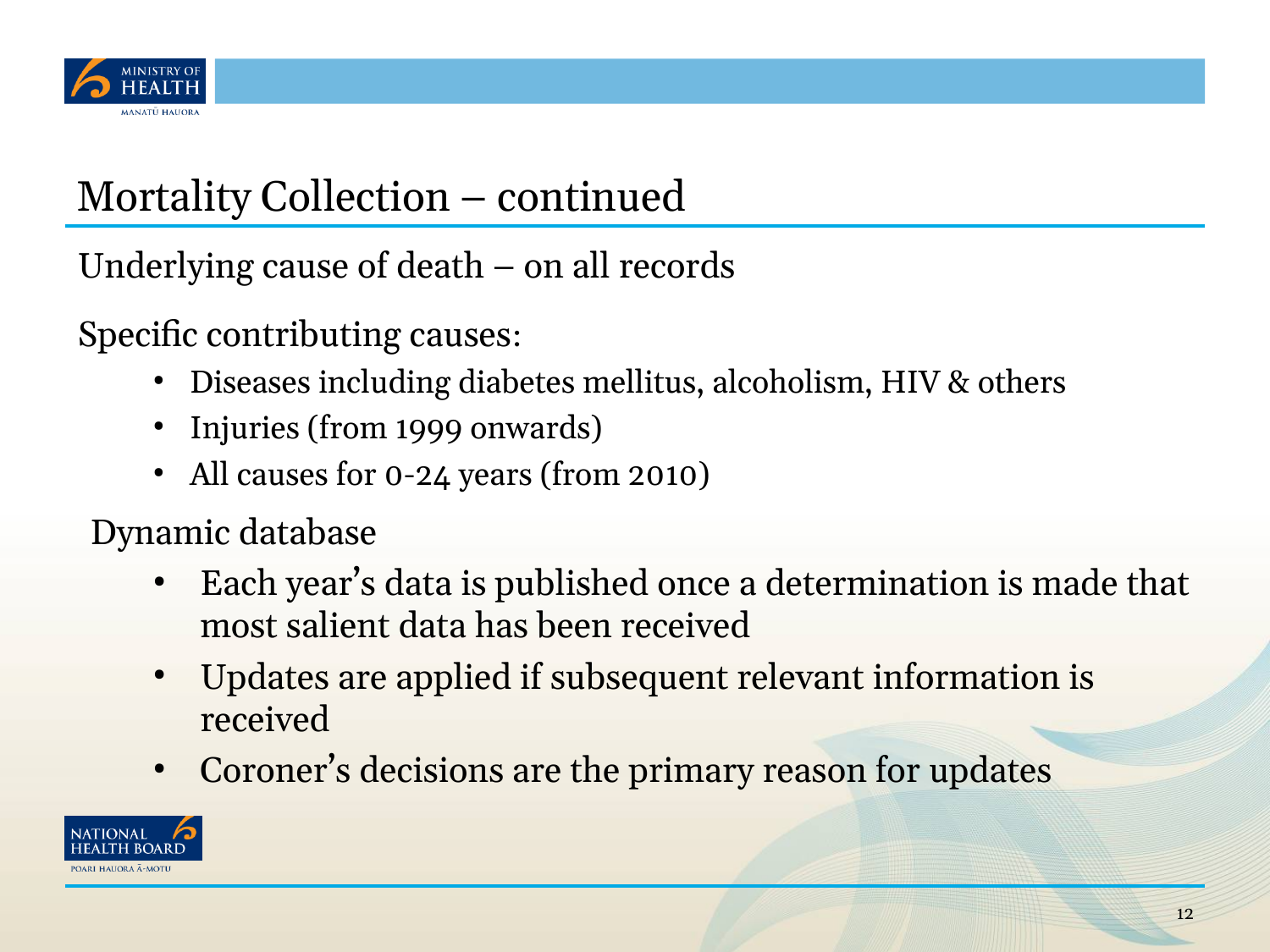

# Mortality Collection – continued
Underlying cause of death – on all records
Specific contributing causes:
Diseases including diabetes mellitus, alcoholism, HIV & others
Injuries (from 1999 onwards)
All causes for 0-24 years (from 2010)
Dynamic database
Each year’s data is published once a determination is made that most salient data has been received
Updates are applied if subsequent relevant information is received
Coroner’s decisions are the primary reason for updates

12